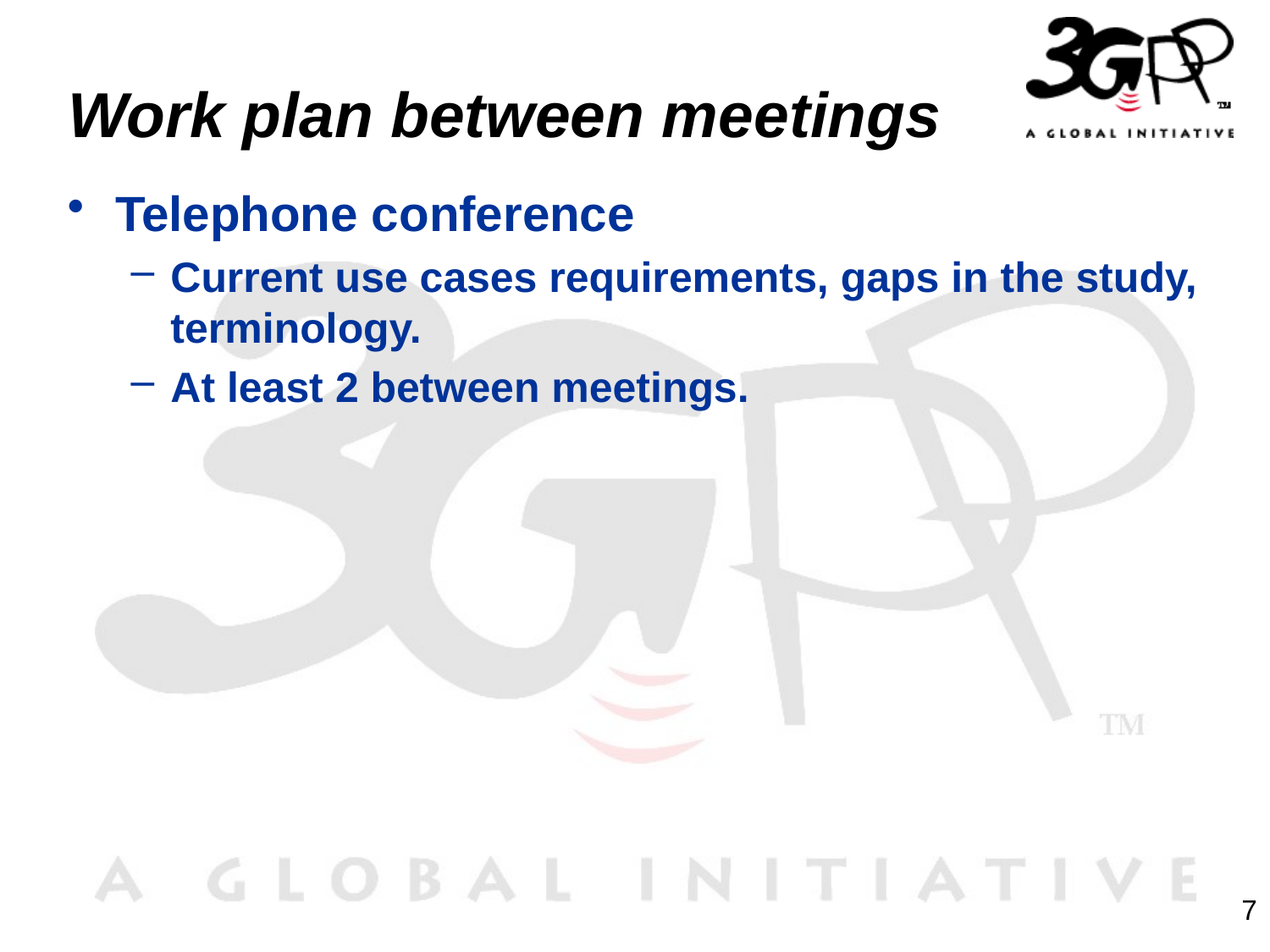

# Work plan between meetings
Telephone conference
Current use cases requirements, gaps in the study, terminology.
At least 2 between meetings.
7